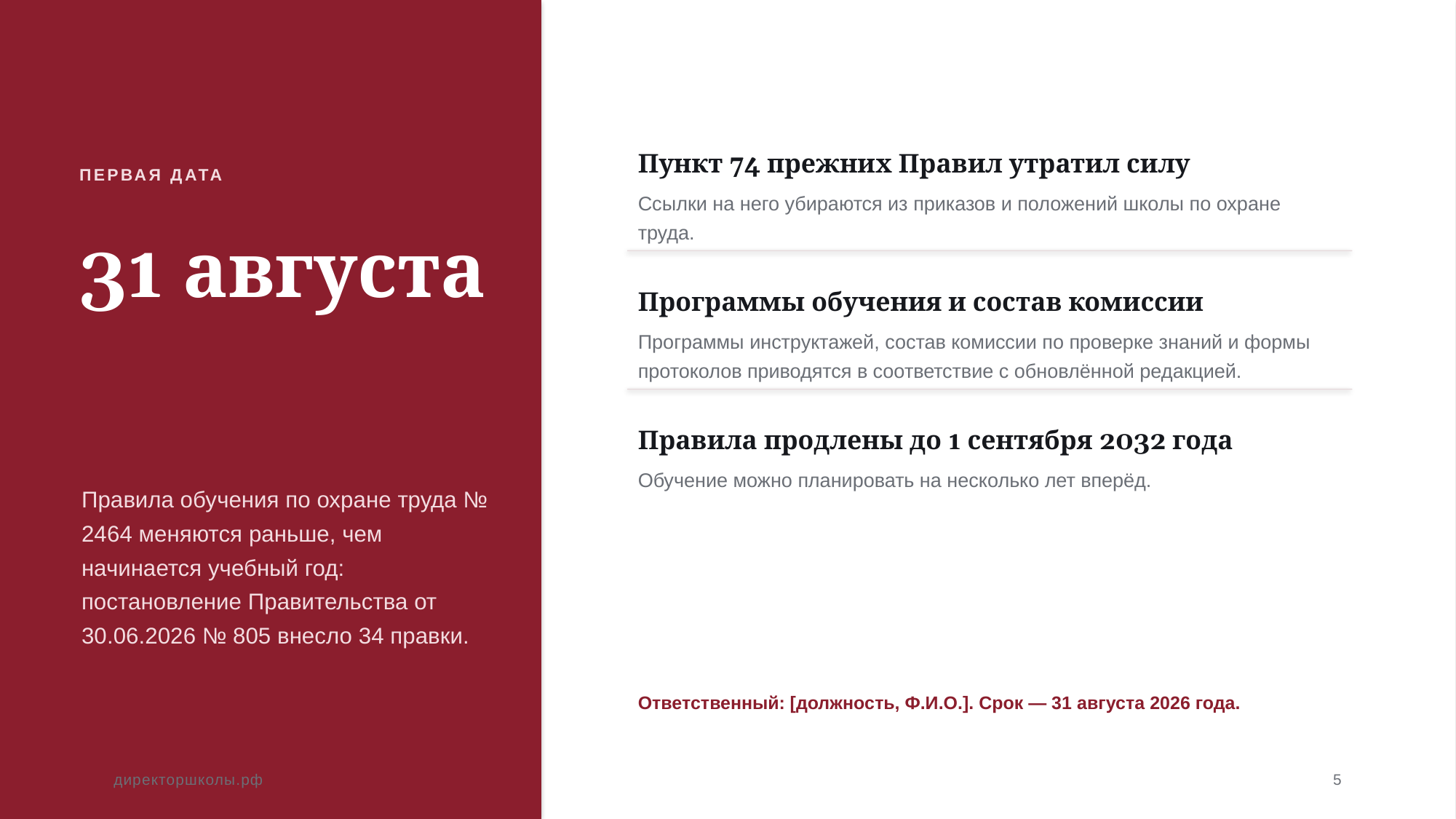

Пункт 74 прежних Правил утратил силу
ПЕРВАЯ ДАТА
Ссылки на него убираются из приказов и положений школы по охране труда.
31 августа

Программы обучения и состав комиссии
Программы инструктажей, состав комиссии по проверке знаний и формы протоколов приводятся в соответствие с обновлённой редакцией.

Правила продлены до 1 сентября 2032 года
Обучение можно планировать на несколько лет вперёд.
Правила обучения по охране труда № 2464 меняются раньше, чем начинается учебный год: постановление Правительства от 30.06.2026 № 805 внесло 34 правки.
Ответственный: [должность, Ф.И.О.]. Срок — 31 августа 2026 года.
директоршколы.рф
5